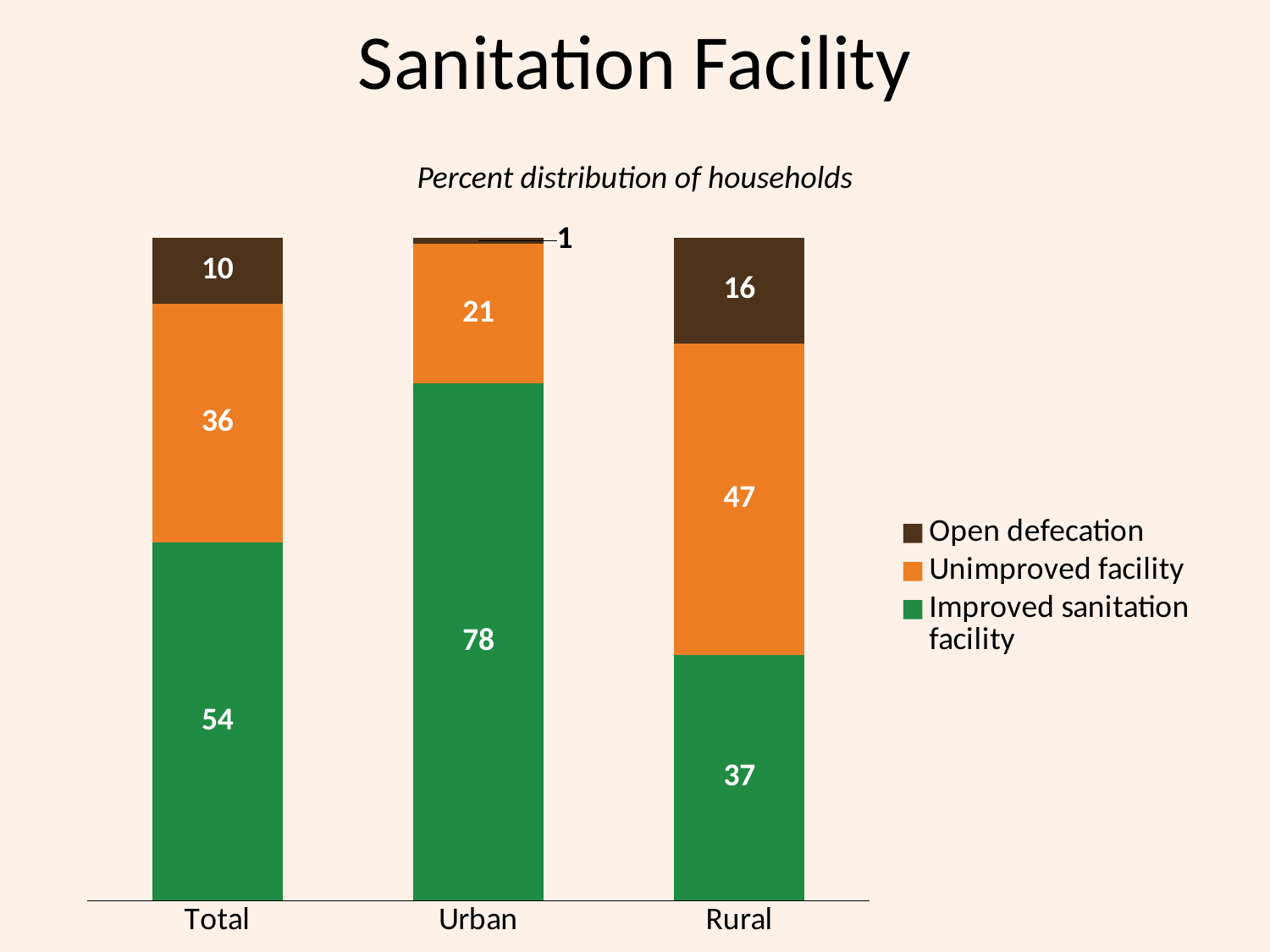

# Sanitation Facility
Percent distribution of households

### Chart

| Category | Improved sanitation facility | Unimproved facility | Open defecation |
|---|---|---|---|
| Total | 54.0 | 36.0 | 10.0 |
| Urban | 78.0 | 21.0 | 1.0 |
| Rural | 37.0 | 47.0 | 16.0 |